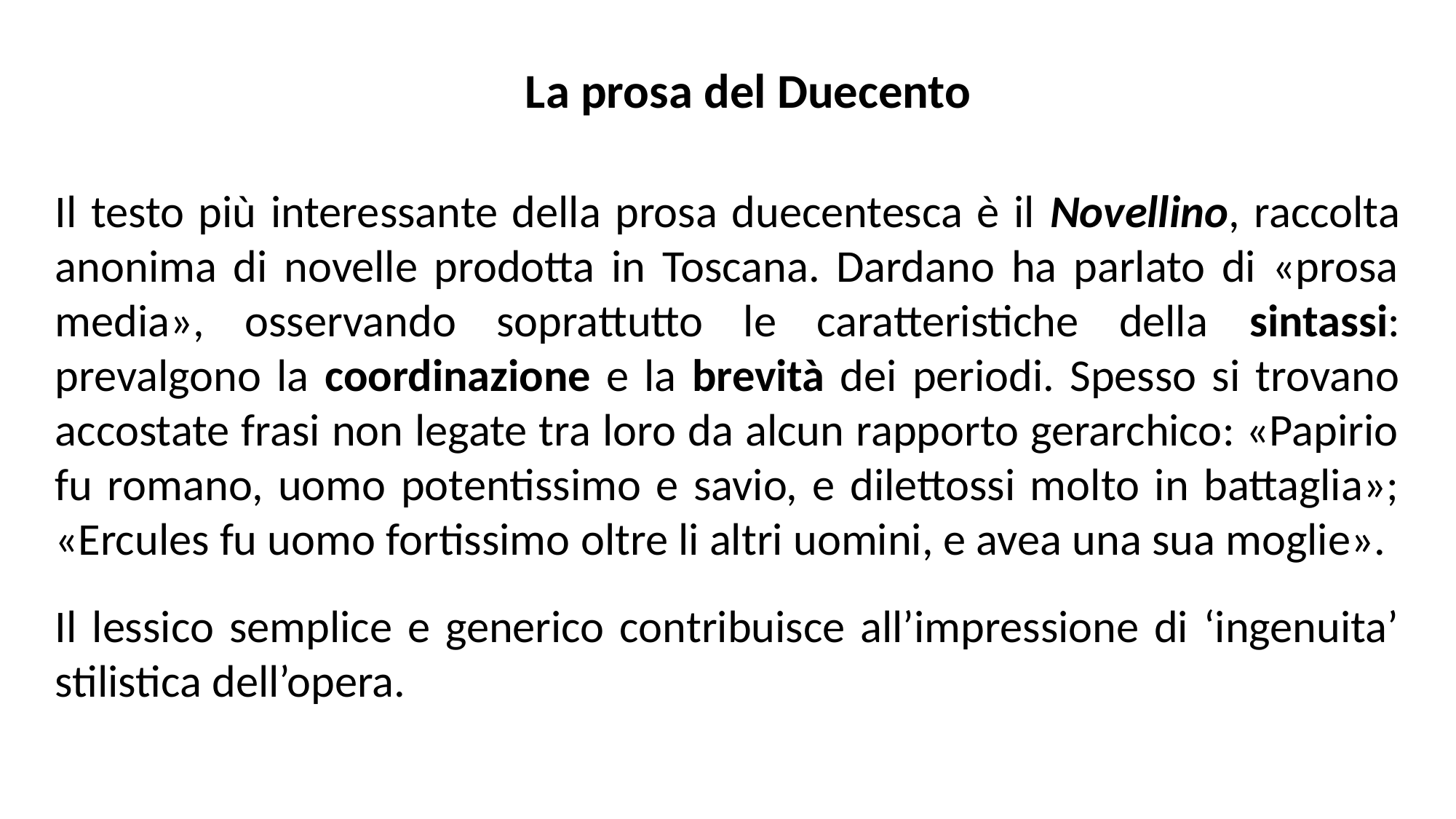

La prosa del Duecento
Il testo più interessante della prosa duecentesca è il Novellino, raccolta anonima di novelle prodotta in Toscana. Dardano ha parlato di «prosa media», osservando soprattutto le caratteristiche della sintassi: prevalgono la coordinazione e la brevità dei periodi. Spesso si trovano accostate frasi non legate tra loro da alcun rapporto gerarchico: «Papirio fu romano, uomo potentissimo e savio, e dilettossi molto in battaglia»; «Ercules fu uomo fortissimo oltre li altri uomini, e avea una sua moglie».

Il lessico semplice e generico contribuisce all’impressione di ‘ingenuita’ stilistica dell’opera.